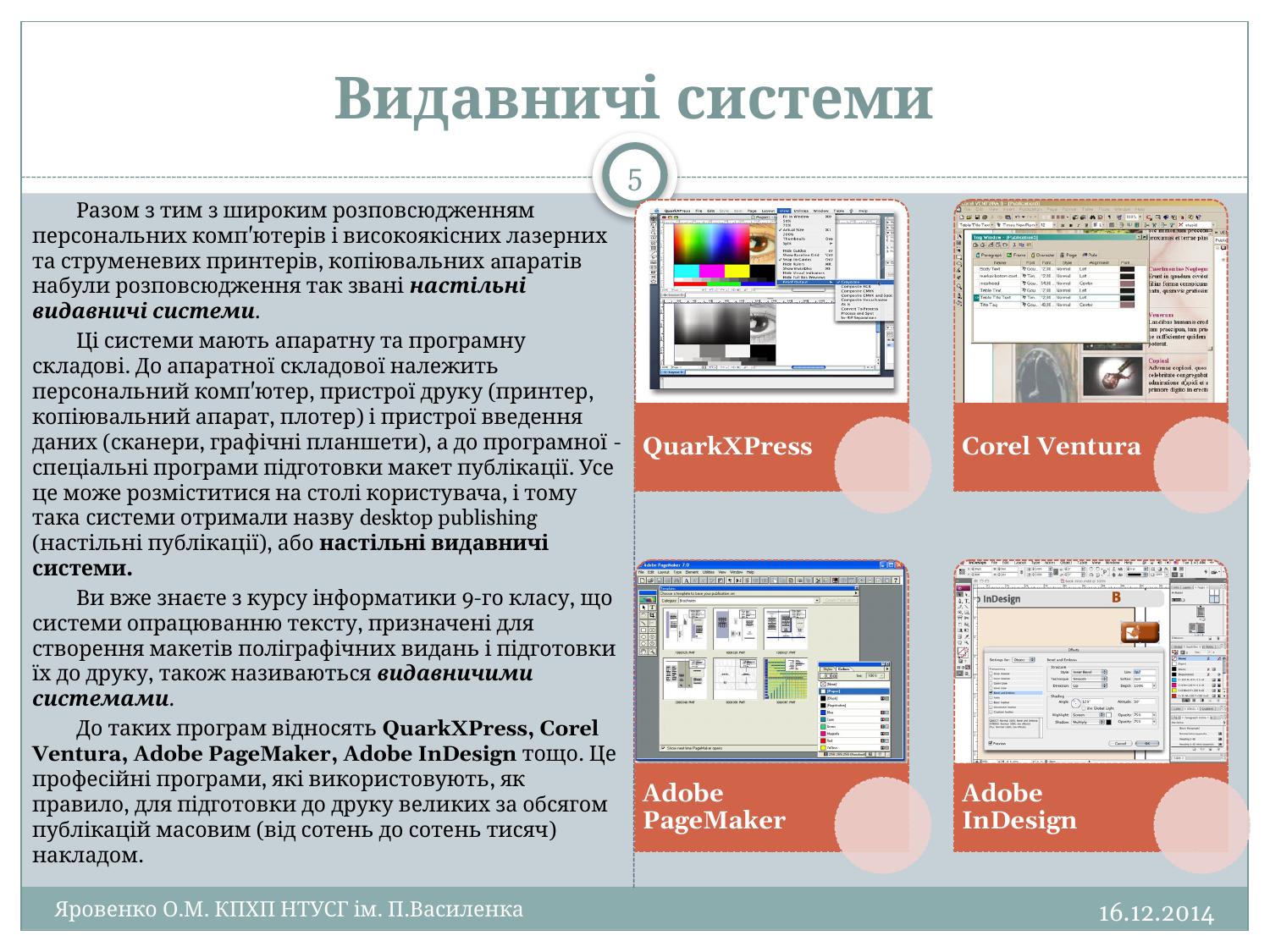

# Видавничі системи
5
Разом з тим з широким розповсюдженням персональних комп'ютерів і високоякісних лазерних та струменевих принтерів, копіювальних aпаратів набули розповсюдження так звані настільні видавничі системи.
Ці системи мають апаратну та програмну складові. До апаратної складової належить персональний комп'ютер, пристрої друку (принтер, копіювальний апарат, плотер) і пристрої введення даних (сканери, графічні планшети), а до програмної - спеціальні програми підготовки макет публікації. Усе це може розміститися на столі користувача, і тому така системи отримали назву desktop publishing (настільні публікації), або настільні видавничі системи.
Ви вже знаєте з курсу інформатики 9-го класу, що системи опрацюванню тексту, призначені для створення макетів поліграфічних видань і підготовки їх до друку, також називаються видавничими системами.
До таких програм відносять QuarkXPress, Corel Ventura, Adobe PageMaker, Adobe InDesign тощо. Це професійні програми, які використовують, як правило, для підготовки до друку великих за обсягом публікацій масовим (від сотень до сотень тисяч) накладом.
QuarkXPress
Corel Ventura
Adobe PageMaker
Adobe InDesign
16.12.2014
Яровенко О.М. КПХП НТУСГ ім. П.Василенка